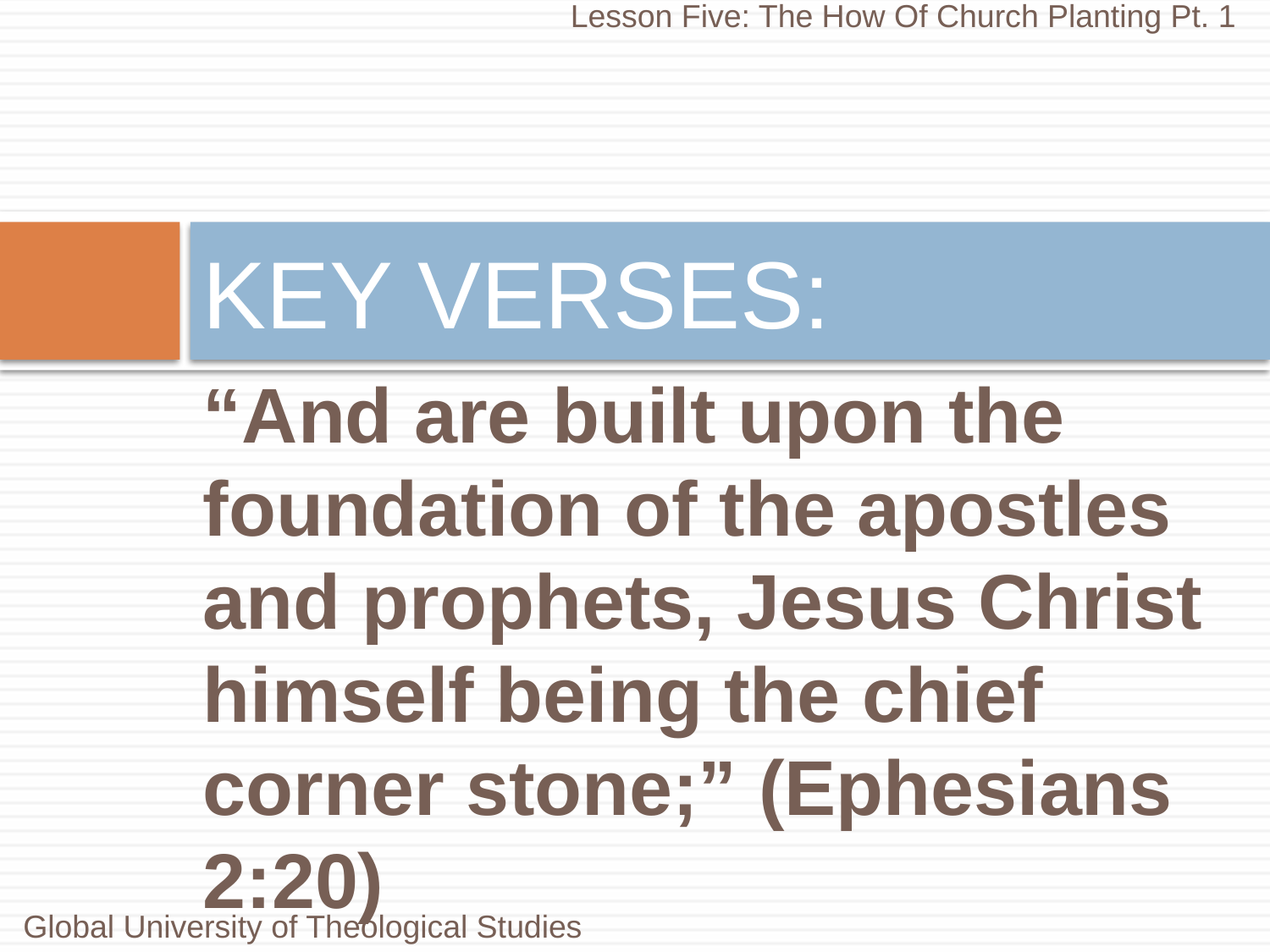

Lesson Five: The How Of Church Planting Pt. 1
# KEY VERSES:
“And are built upon the foundation of the apostles and prophets, Jesus Christ himself being the chief corner stone;” (Ephesians 2:20)
Global University of Theological Studies